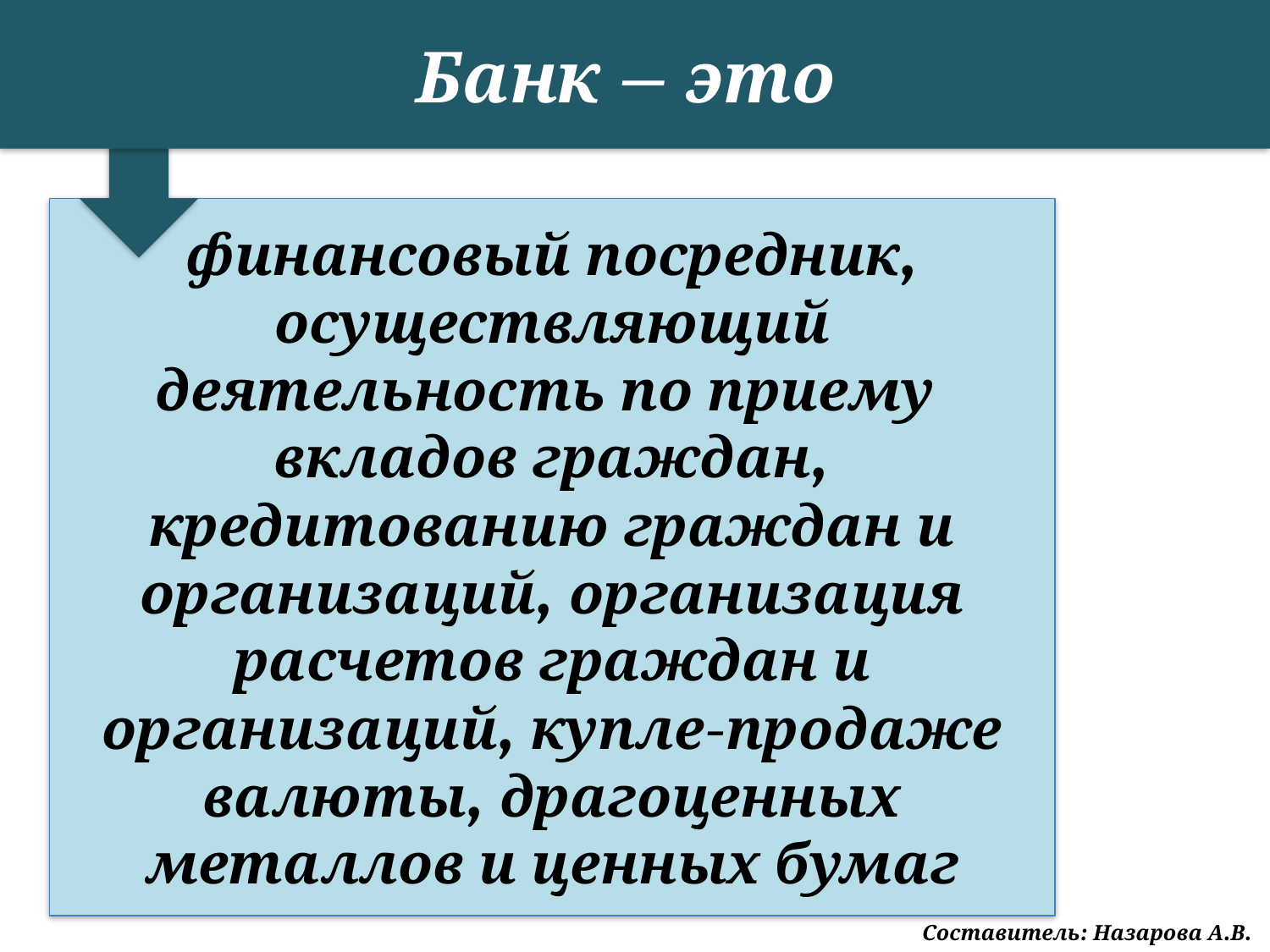

Банк – это

финансовый посредник, осуществляющий деятельность по приему  вкладов граждан, кредитованию граждан и организаций, организация расчетов граждан и организаций, купле-продаже валюты, драгоценных металлов и ценных бумаг
Составитель: Назарова А.В.